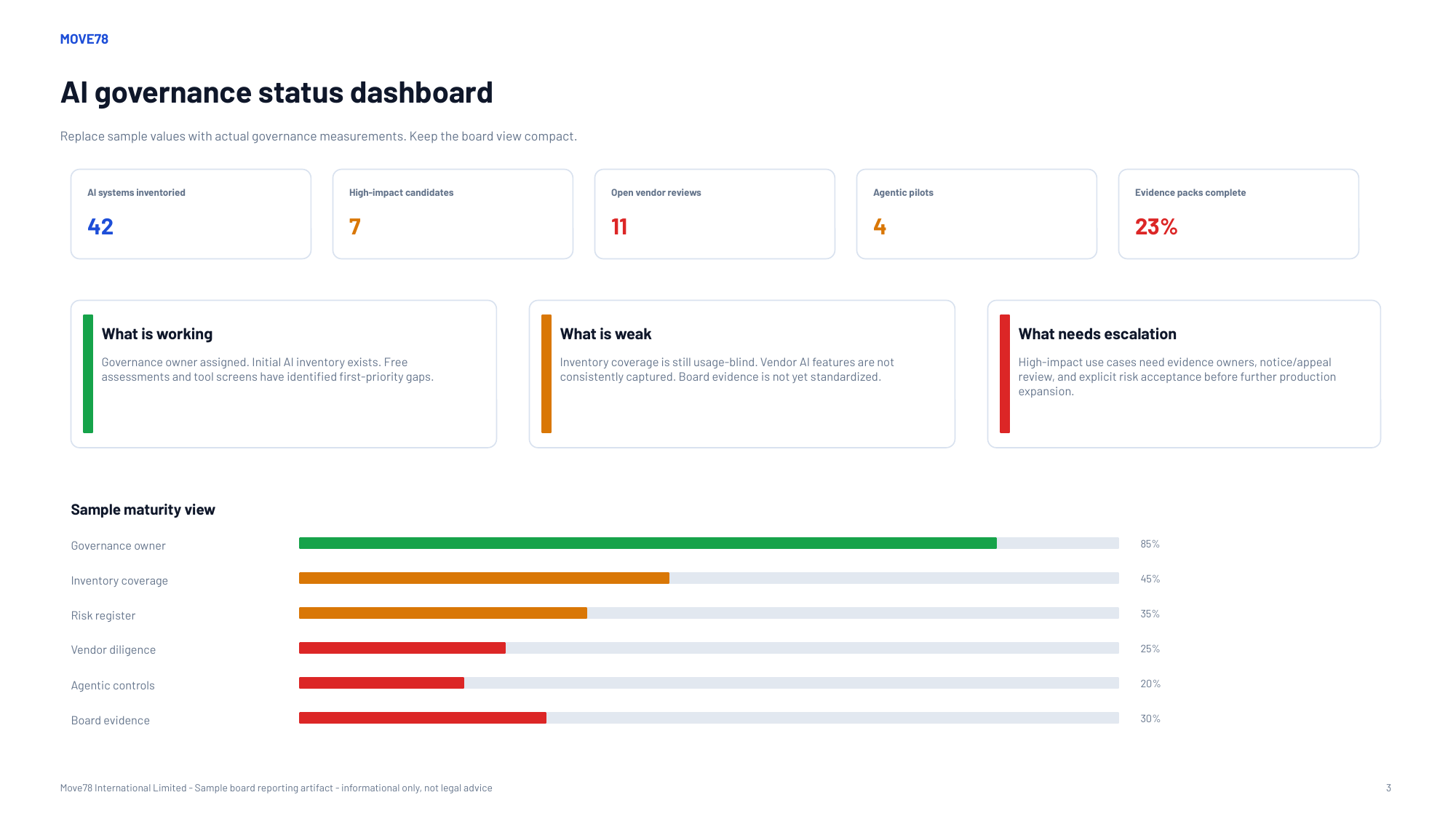

MOVE78
AI governance status dashboard
Replace sample values with actual governance measurements. Keep the board view compact.

AI systems inventoried
High-impact candidates
Open vendor reviews
Agentic pilots
Evidence packs complete
42
7
11
4
23%

What is working
What is weak
What needs escalation
Governance owner assigned. Initial AI inventory exists. Free assessments and tool screens have identified first-priority gaps.
Inventory coverage is still usage-blind. Vendor AI features are not consistently captured. Board evidence is not yet standardized.
High-impact use cases need evidence owners, notice/appeal review, and explicit risk acceptance before further production expansion.
Sample maturity view
Governance owner
85%

Inventory coverage
45%

Risk register
35%

Vendor diligence
25%

Agentic controls
20%

Board evidence
30%

Move78 International Limited - Sample board reporting artifact - informational only, not legal advice
3